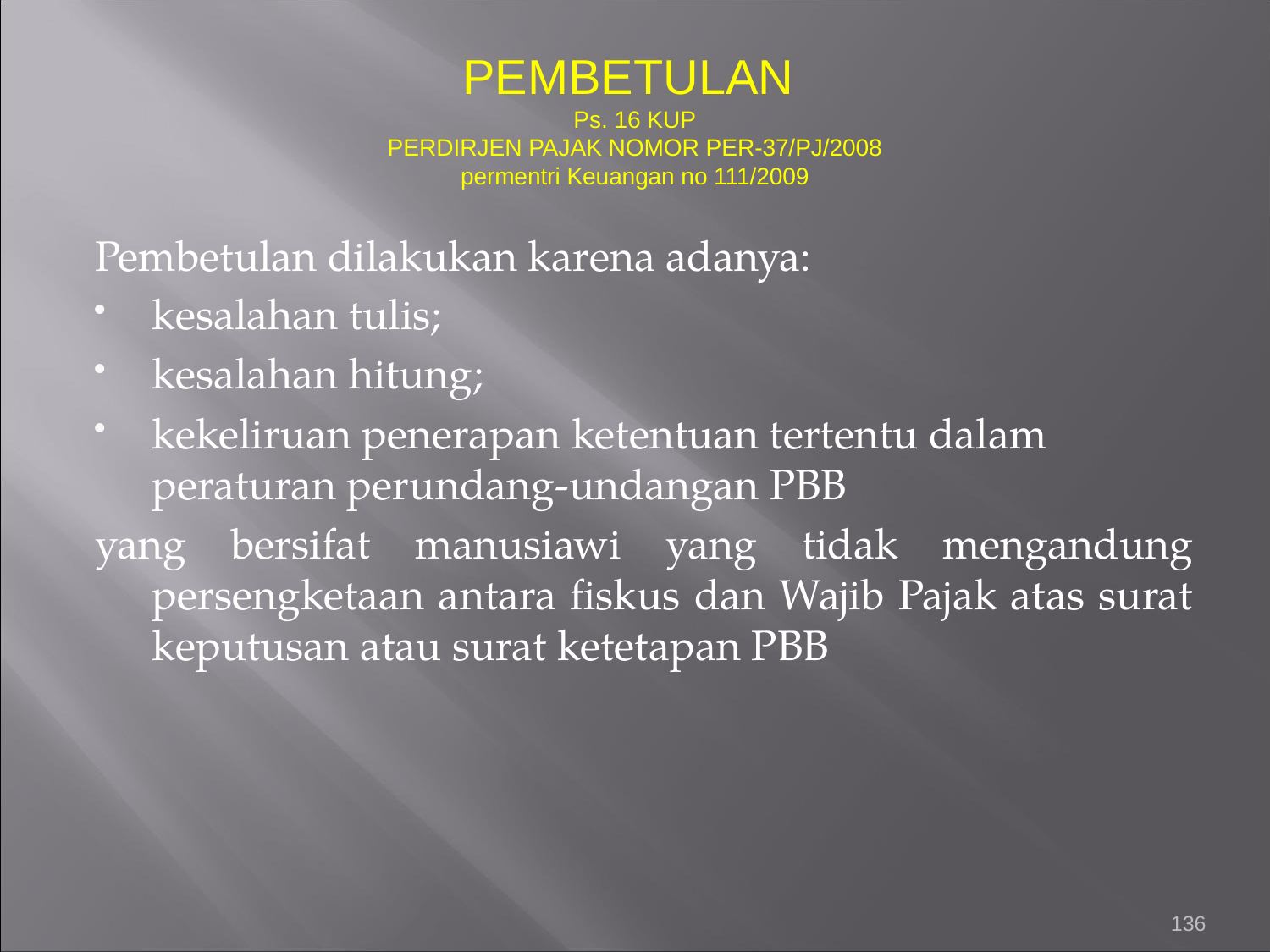

PEMBETULAN
Ps. 16 KUP
PERDIRJEN PAJAK NOMOR PER-37/PJ/2008
permentri Keuangan no 111/2009
Pembetulan dilakukan karena adanya:
kesalahan tulis;
kesalahan hitung;
kekeliruan penerapan ketentuan tertentu dalam peraturan perundang-undangan PBB
yang bersifat manusiawi yang tidak mengandung persengketaan antara fiskus dan Wajib Pajak atas surat keputusan atau surat ketetapan PBB

136